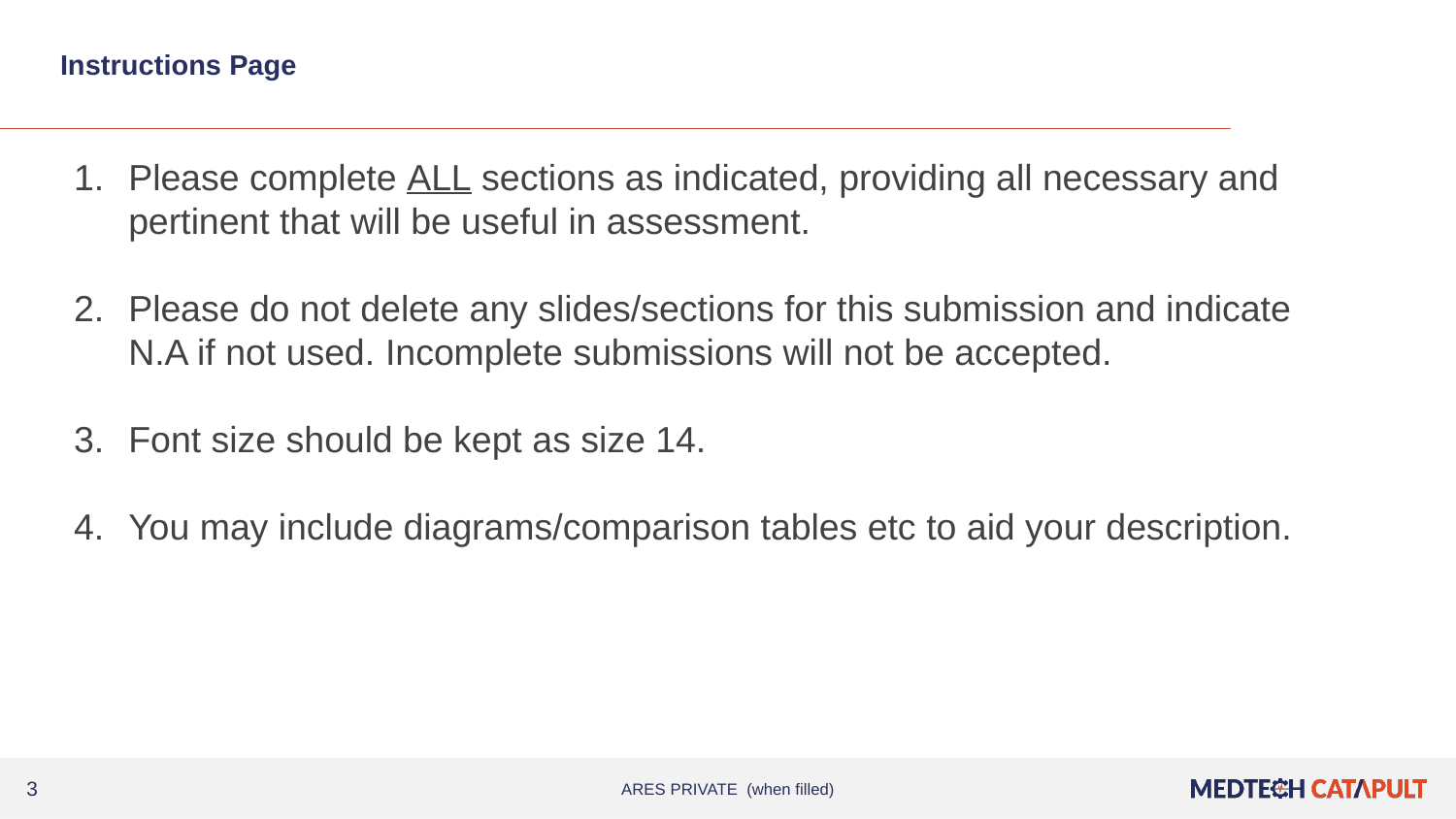

# Instructions Page
Please complete ALL sections as indicated, providing all necessary and pertinent that will be useful in assessment.

Please do not delete any slides/sections for this submission and indicate N.A if not used. Incomplete submissions will not be accepted.

Font size should be kept as size 14.

You may include diagrams/comparison tables etc to aid your description.

ARES PRIVATE  (when filled)